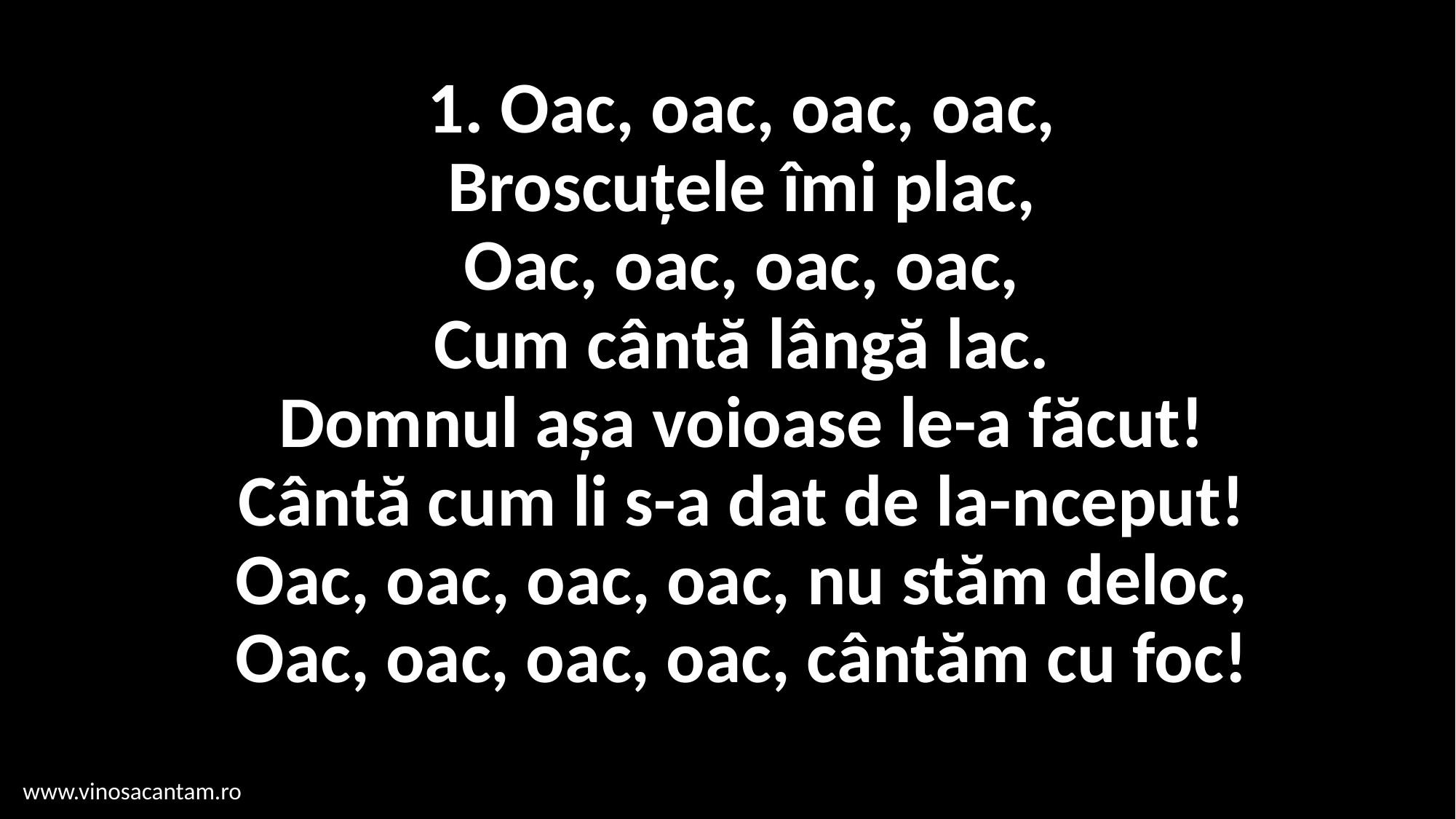

# 1. Oac, oac, oac, oac, Broscuțele îmi plac, Oac, oac, oac, oac, Cum cântă lângă lac. Domnul așa voioase le-a făcut! Cântă cum li s-a dat de la-nceput! Oac, oac, oac, oac, nu stăm deloc, Oac, oac, oac, oac, cântăm cu foc!
www.vinosacantam.ro